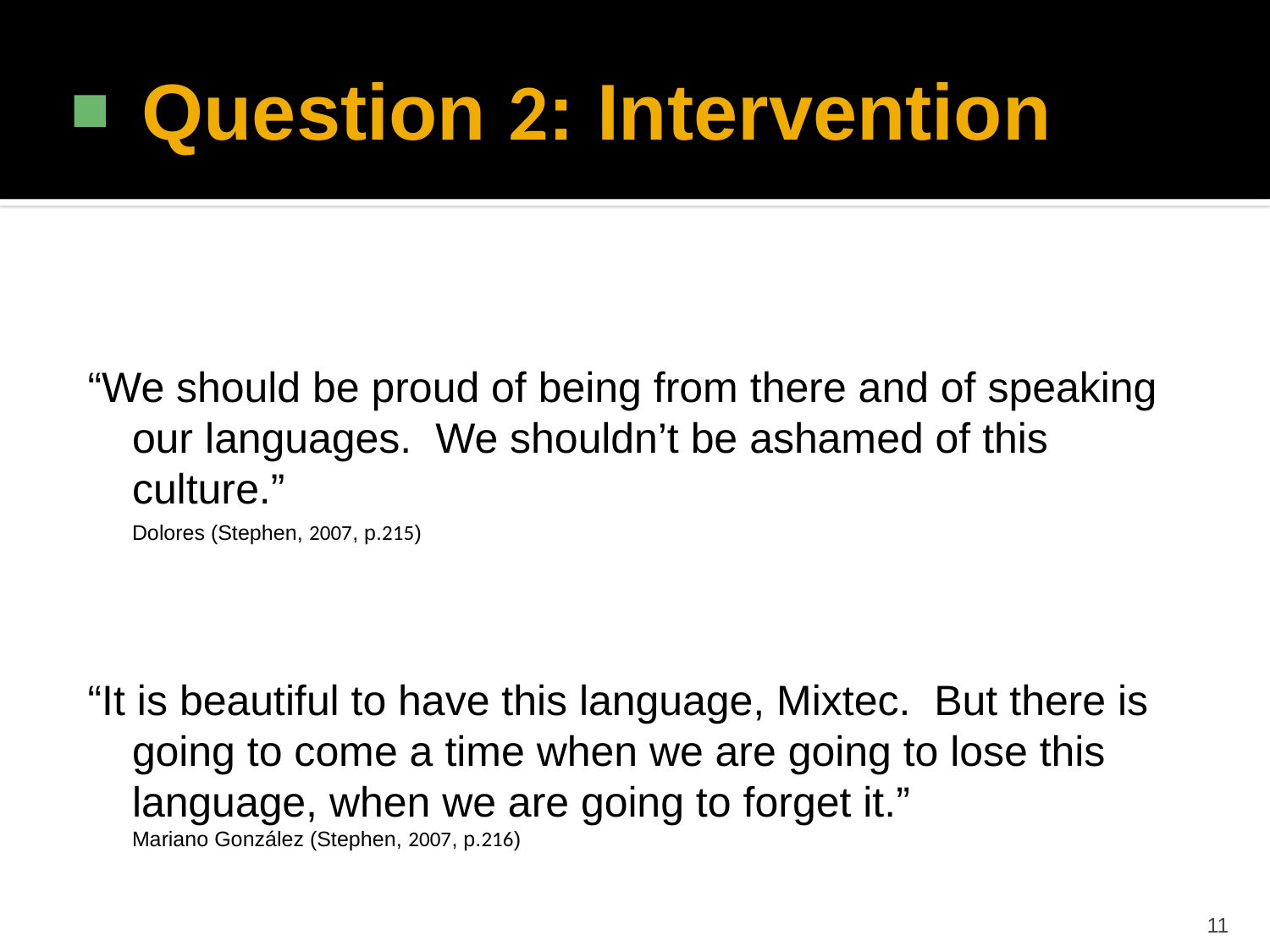

# Question 2: Intervention

“We should be proud of being from there and of speaking our languages.  We shouldn’t be ashamed of this culture.”
	Dolores (Stephen, 2007, p.215)

“It is beautiful to have this language, Mixtec.  But there is going to come a time when we are going to lose this language, when we are going to forget it.”
Mariano González (Stephen, 2007, p.216)

11